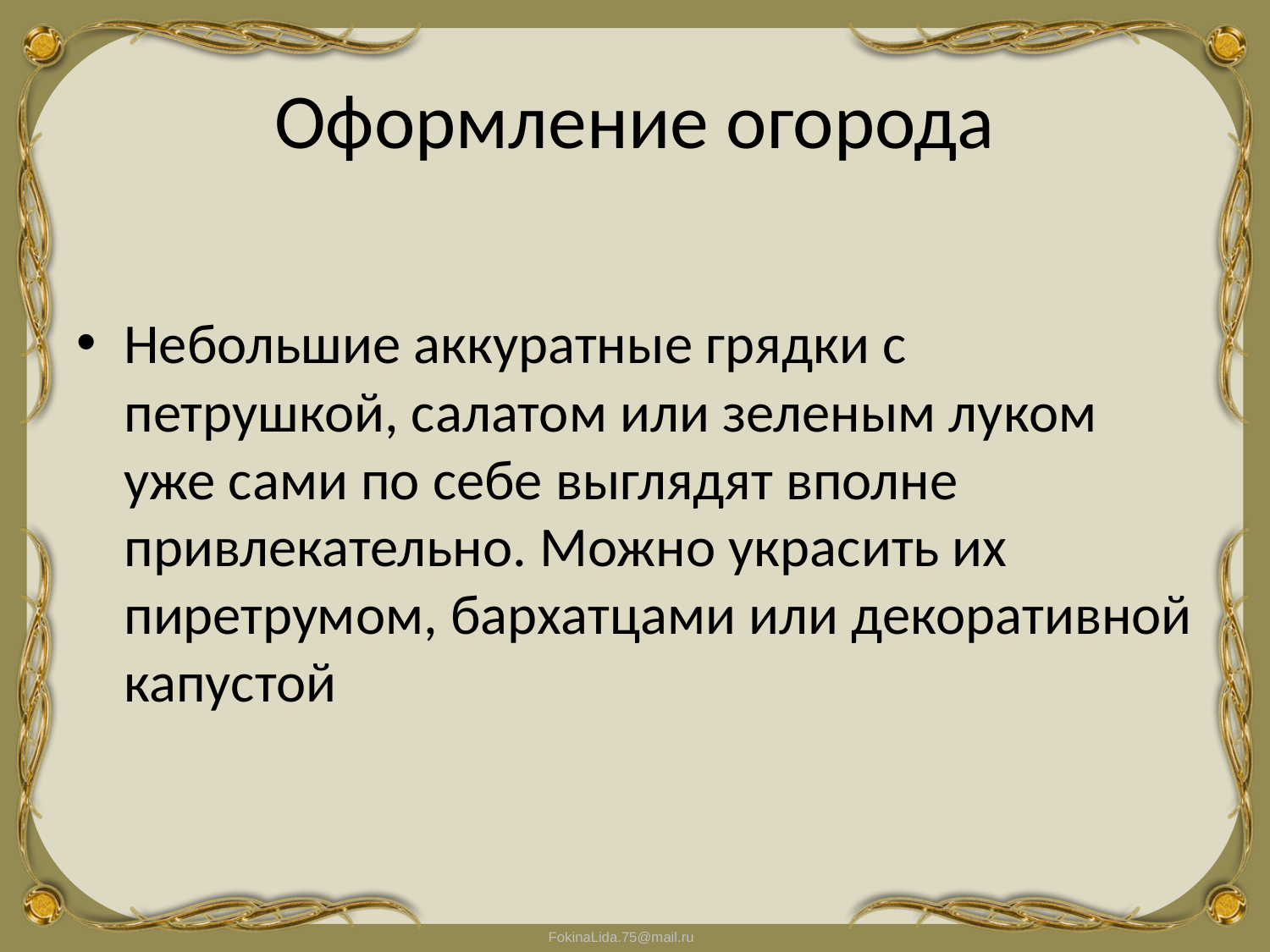

# Оформление огорода

Небольшие аккуратные грядки с петрушкой, салатом или зеленым луком уже сами по себе выглядят вполне привлекательно. Можно украсить их пиретрумом, бархатцами или декоративной капустой